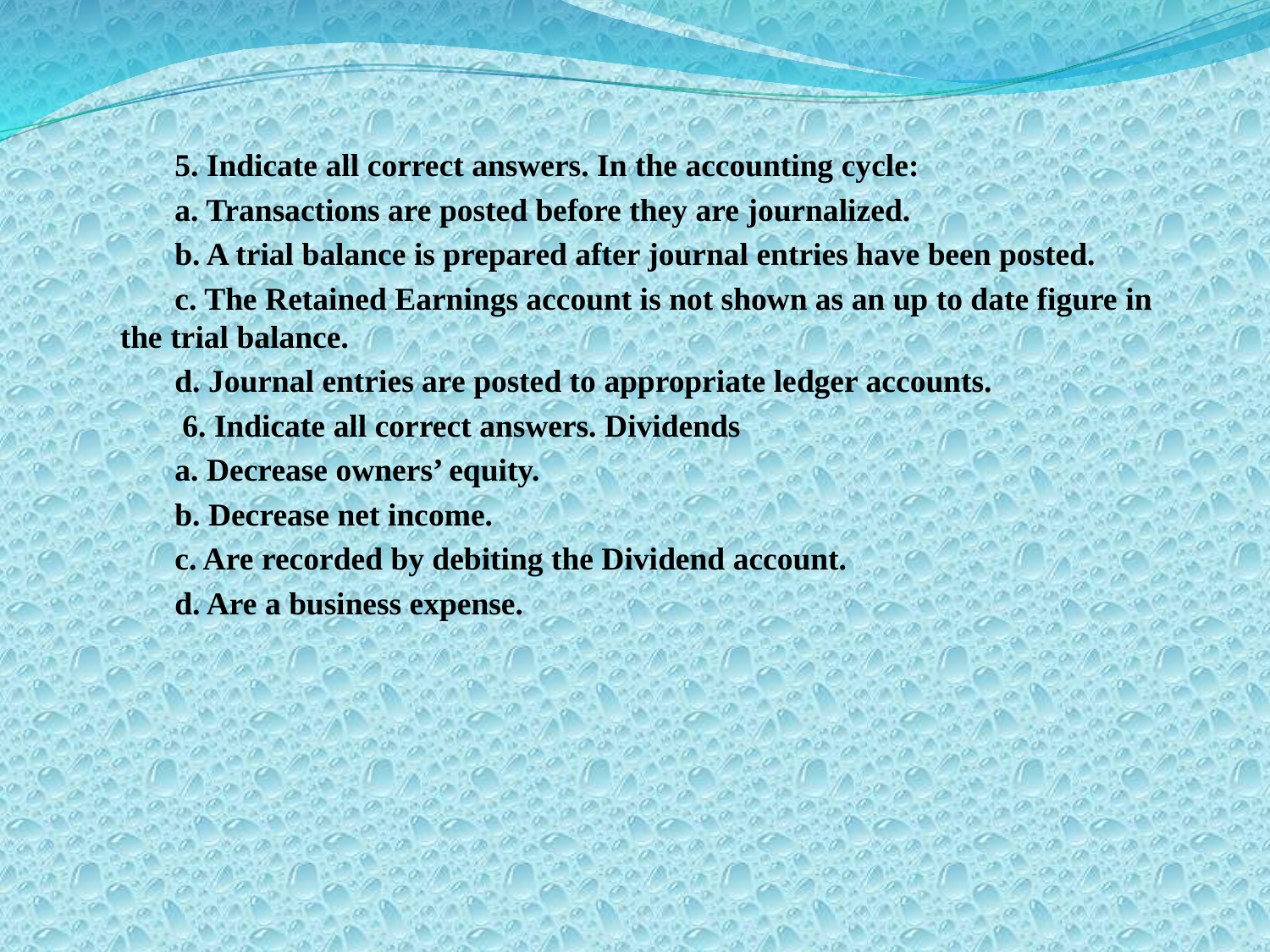

5. Indicate all correct answers. In the accounting cycle:
　　   a. Transactions are posted before they are journalized.
　　   b. A trial balance is prepared after journal entries have been posted.
　　   c. The Retained Earnings account is not shown as an up to date figure in the trial balance.
　　   d. Journal entries are posted to appropriate ledger accounts.
 　　  6. Indicate all correct answers. Dividends
　　   a. Decrease owners’ equity.
　　   b. Decrease net income.
　　   c. Are recorded by debiting the Dividend account.
　　   d. Are a business expense.